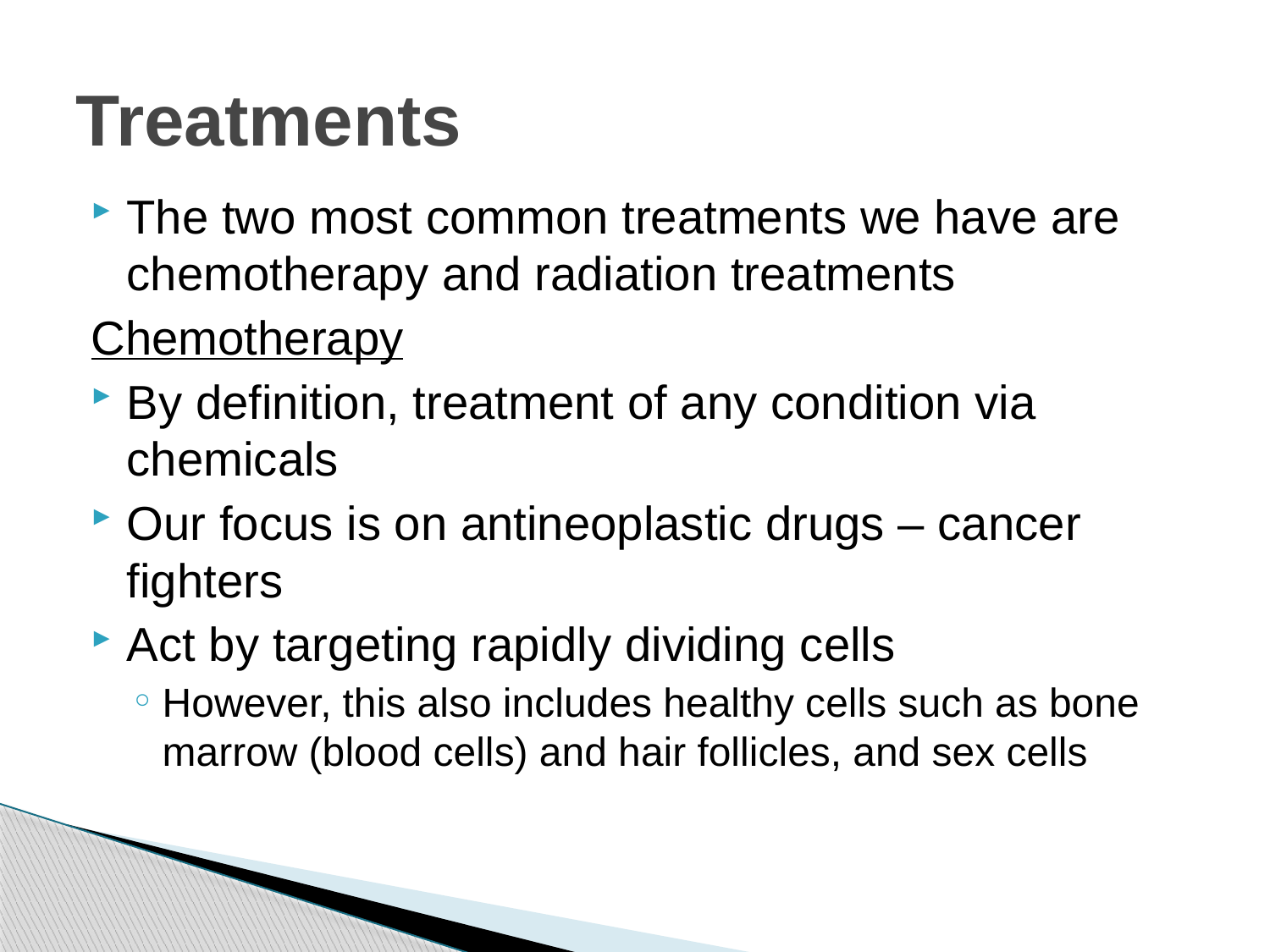

# Treatments
The two most common treatments we have are chemotherapy and radiation treatments
Chemotherapy
By definition, treatment of any condition via chemicals
Our focus is on antineoplastic drugs – cancer fighters
Act by targeting rapidly dividing cells
However, this also includes healthy cells such as bone marrow (blood cells) and hair follicles, and sex cells